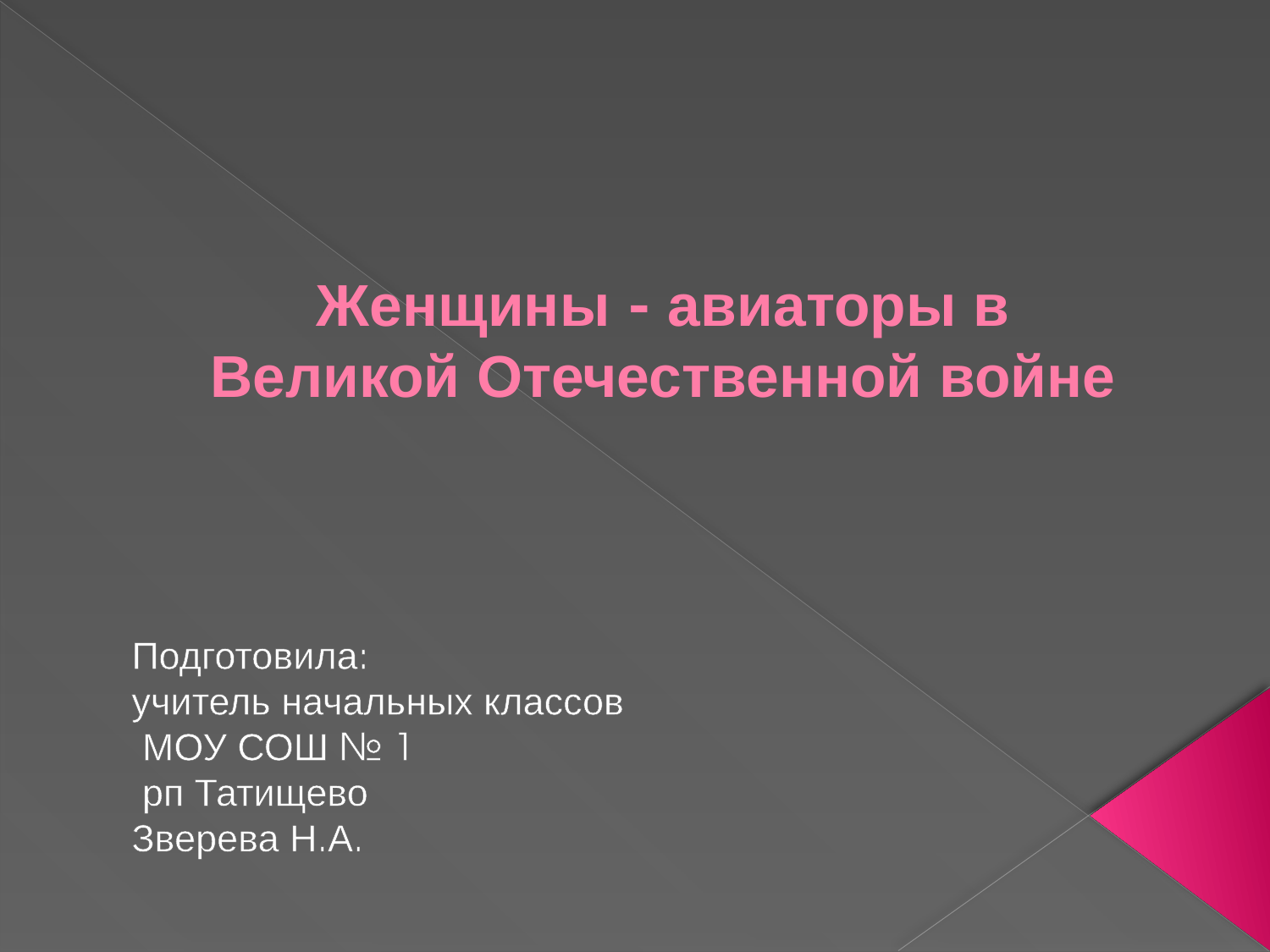

# Женщины - авиаторы в Великой Отечественной войне
Подготовила:
учитель начальных классов
 МОУ СОШ № 1
 рп Татищево
Зверева Н.А.